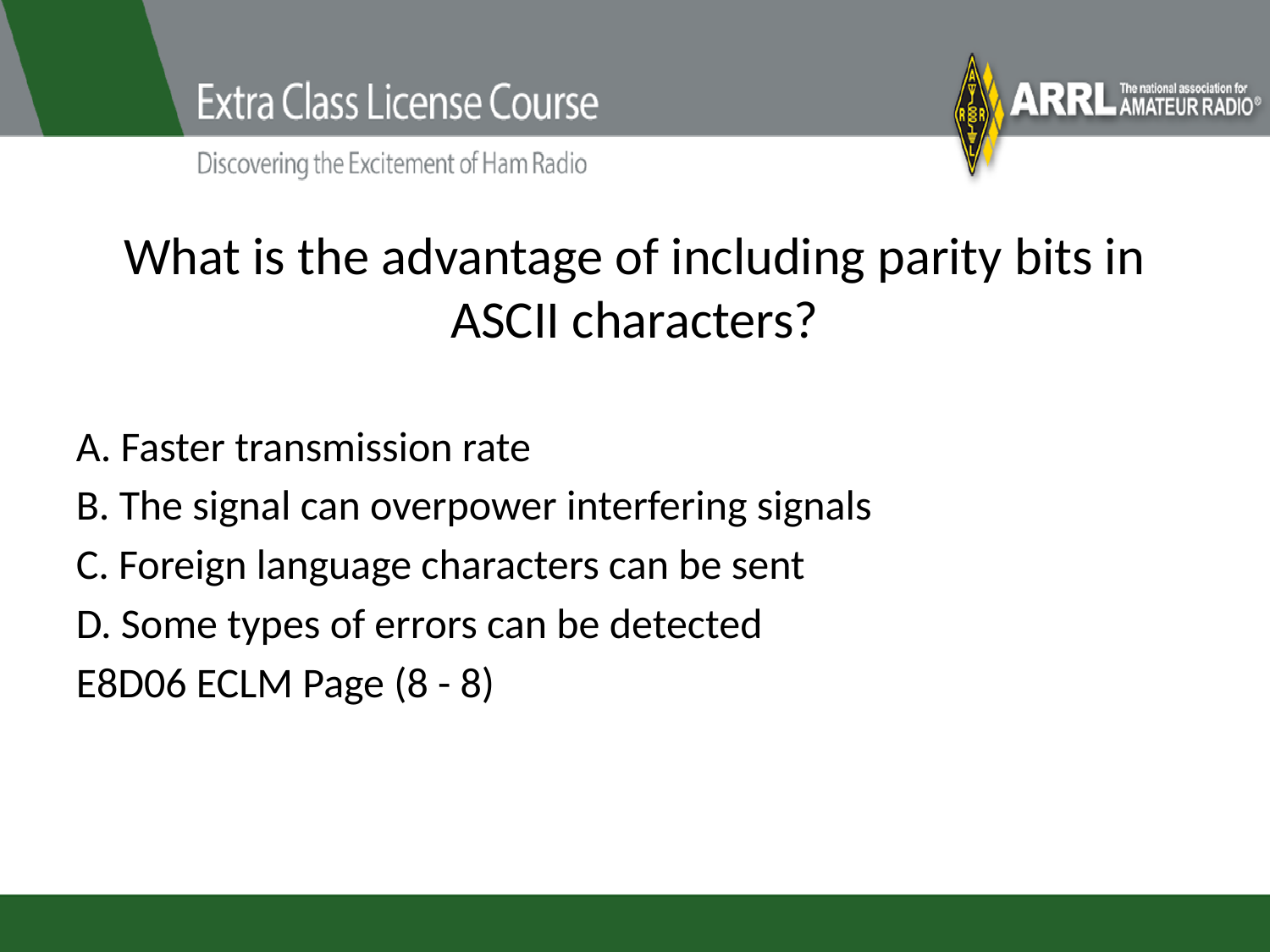

# What is the advantage of including parity bits in ASCII characters?
A. Faster transmission rate
B. The signal can overpower interfering signals
C. Foreign language characters can be sent
D. Some types of errors can be detected
E8D06 ECLM Page (8 - 8)